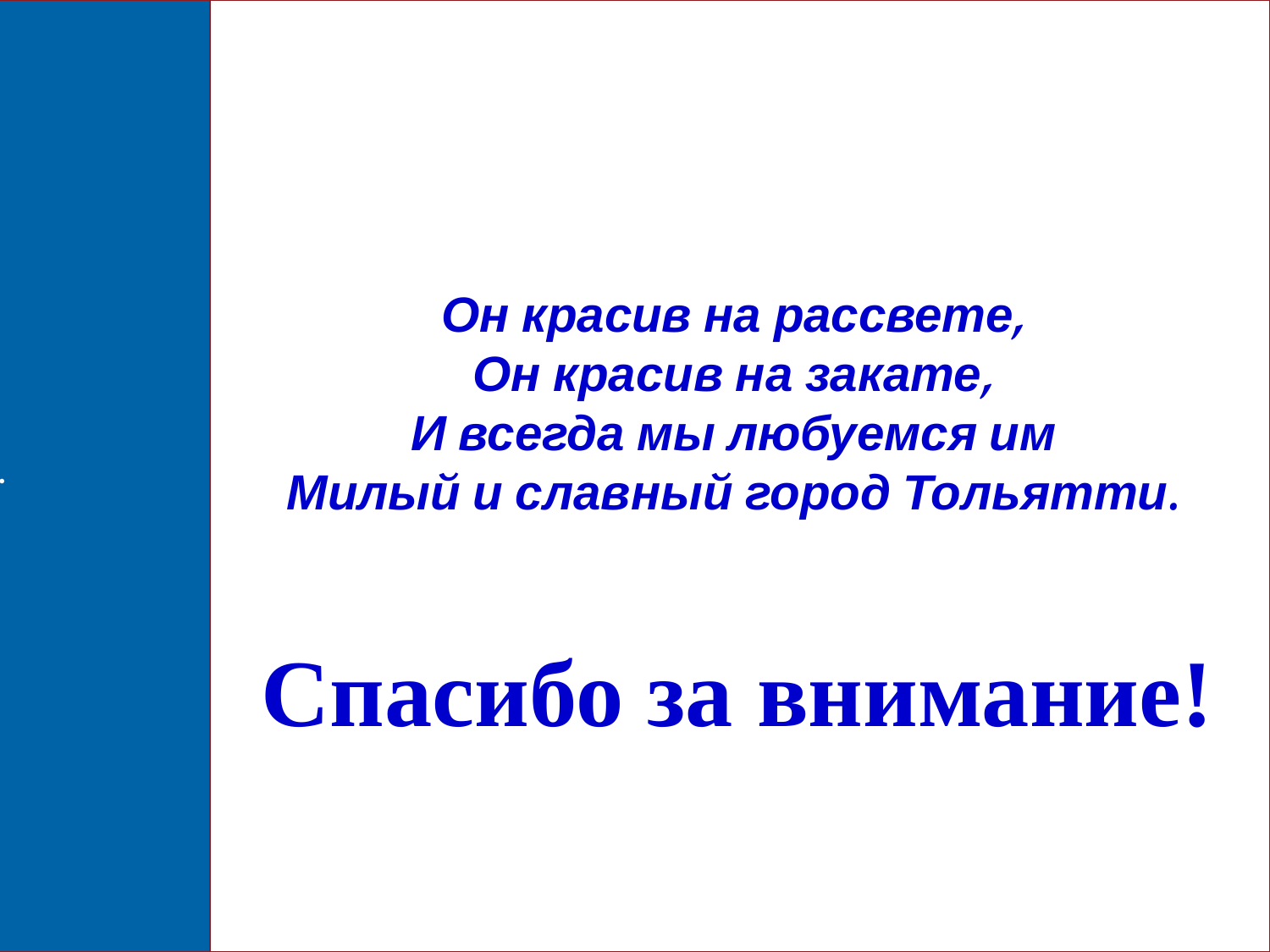

| . |  |
| --- | --- |
Он красив на рассвете,
Он красив на закате,
И всегда мы любуемся им
Милый и славный город Тольятти.
# Спасибо за внимание!